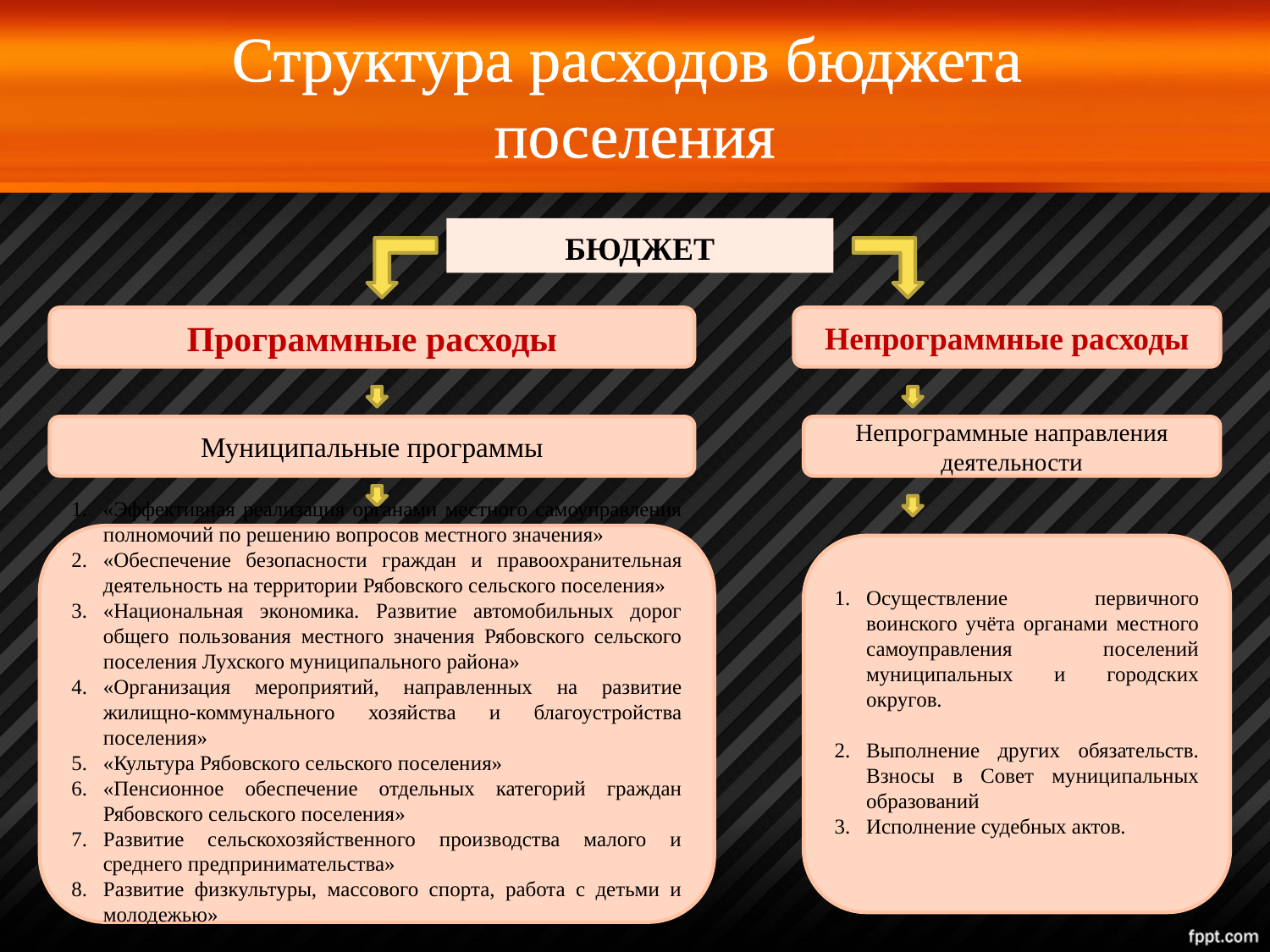

# Структура расходов бюджета поселения
БЮДЖЕТ

Программные
Программные расходы
Непрограммные расходы

Муниципальные программы
Непрограммные направления деятельности

«Эффективная реализация органами местного самоуправления полномочий по решению вопросов местного значения»
«Обеспечение безопасности граждан и правоохранительная деятельность на территории Рябовского сельского поселения»
«Национальная экономика. Развитие автомобильных дорог общего пользования местного значения Рябовского сельского поселения Лухского муниципального района»
«Организация мероприятий, направленных на развитие жилищно-коммунального хозяйства и благоустройства поселения»
«Культура Рябовского сельского поселения»
«Пенсионное обеспечение отдельных категорий граждан Рябовского сельского поселения»
Развитие сельскохозяйственного производства малого и среднего предпринимательства»
Развитие физкультуры, массового спорта, работа с детьми и молодежью»

Осуществление первичного воинского учёта органами местного самоуправления поселений муниципальных и городских округов.

Выполнение других обязательств. Взносы в Совет муниципальных образований
Исполнение судебных актов.